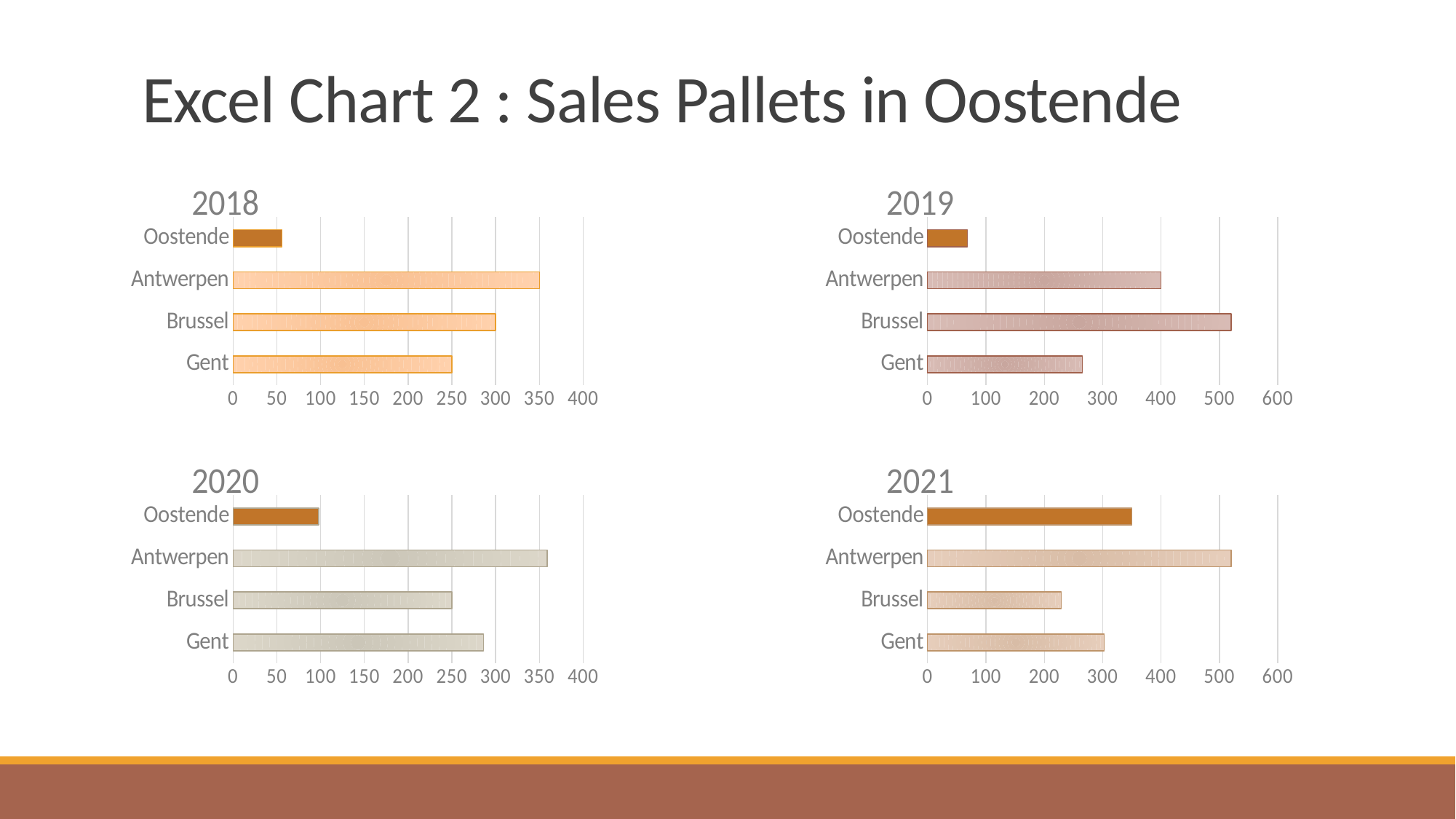

# Excel Chart 2 : Sales Pallets in Oostende

### Chart: 2018

| Category | 2018 |
|---|---|
| Gent | 250.0 |
| Brussel | 300.0 |
| Antwerpen | 350.0 |
| Oostende | 56.0 |

### Chart: 2019

| Category | 2019 |
|---|---|
| Gent | 265.0 |
| Brussel | 520.0 |
| Antwerpen | 400.0 |
| Oostende | 68.0 |

### Chart: 2020

| Category | 2020 |
|---|---|
| Gent | 286.0 |
| Brussel | 250.0 |
| Antwerpen | 359.0 |
| Oostende | 98.0 |

### Chart: 2021

| Category | 2021 |
|---|---|
| Gent | 303.0 |
| Brussel | 229.2201834862385 |
| Antwerpen | 520.0 |
| Oostende | 350.0 |